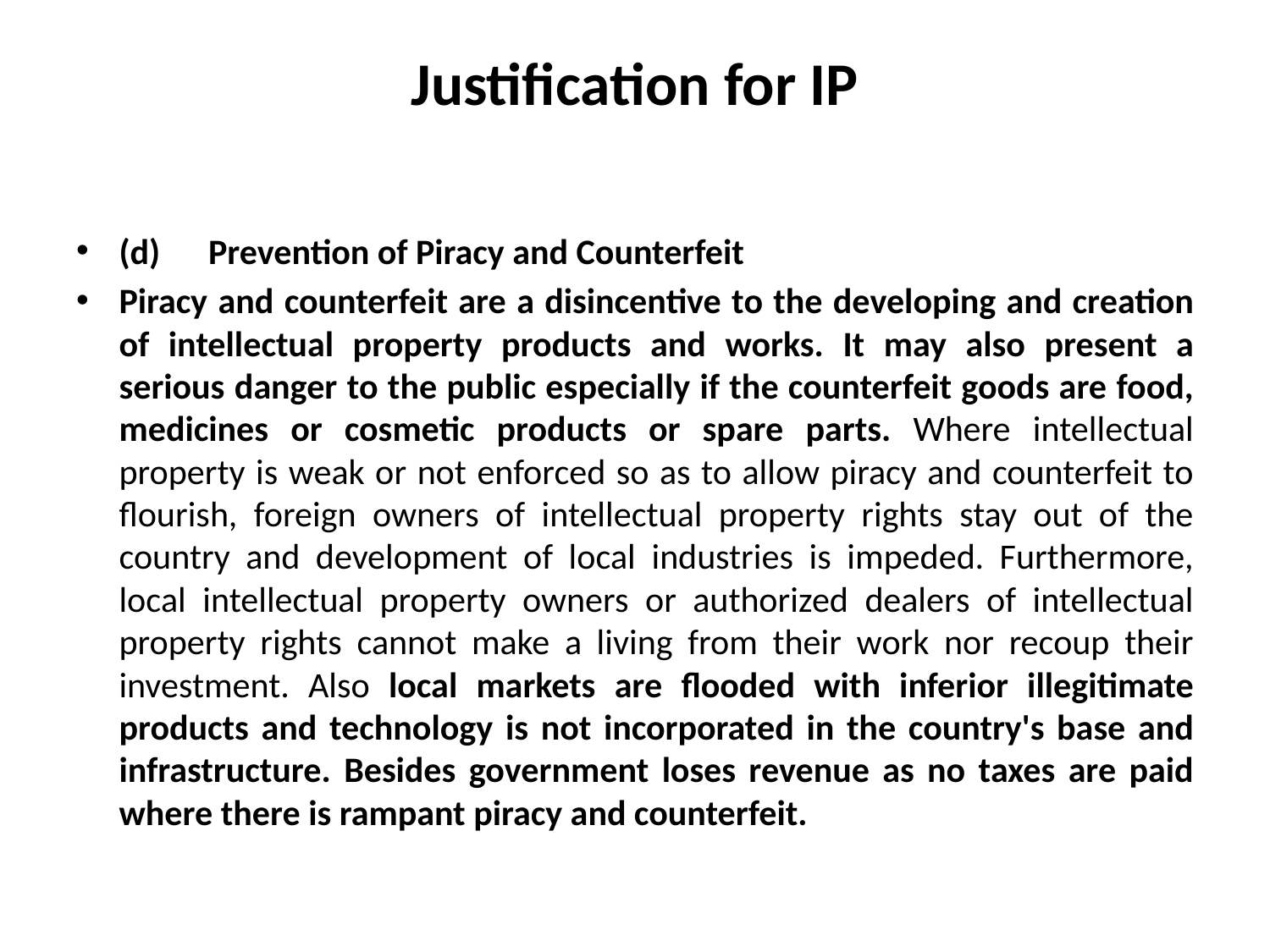

# Justification for IP
(d)      Prevention of Piracy and Counterfeit
Piracy and counterfeit are a disincentive to the developing and creation of intellectual property products and works. It may also present a serious danger to the public especially if the counterfeit goods are food, medicines or cosmetic products or spare parts. Where intellectual property is weak or not enforced so as to allow piracy and counterfeit to flourish, foreign owners of intellectual property rights stay out of the country and development of local industries is impeded. Furthermore, local intellectual property owners or authorized dealers of intellectual property rights cannot make a living from their work nor recoup their investment. Also local markets are flooded with inferior illegitimate products and technology is not incorporated in the country's base and infrastructure. Besides government loses revenue as no taxes are paid where there is rampant piracy and counterfeit.